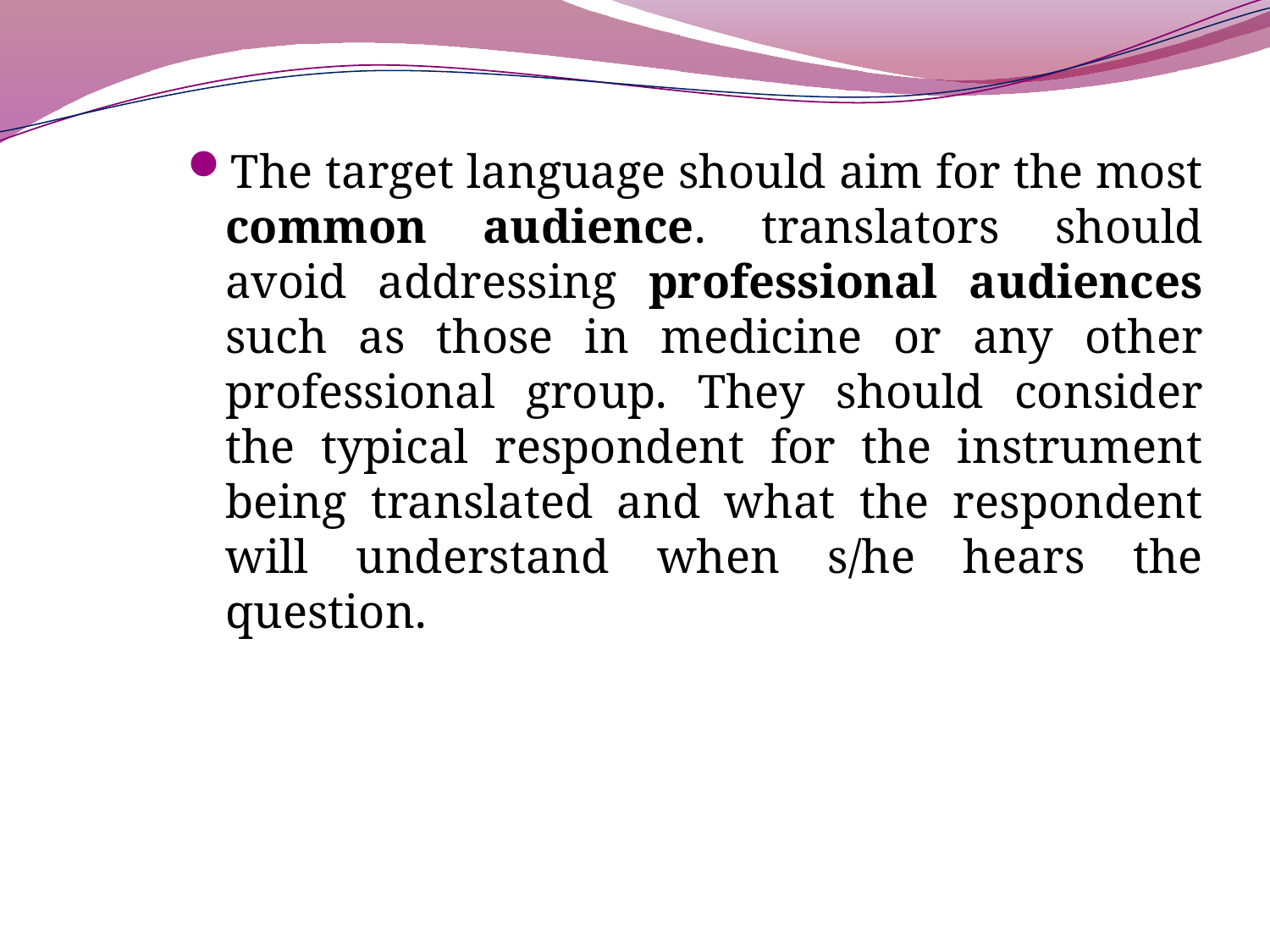

The target language should aim for the most common audience. translators should avoid addressing professional audiences such as those in medicine or any other professional group. They should consider the typical respondent for the instrument being translated and what the respondent will understand when s/he hears the question.